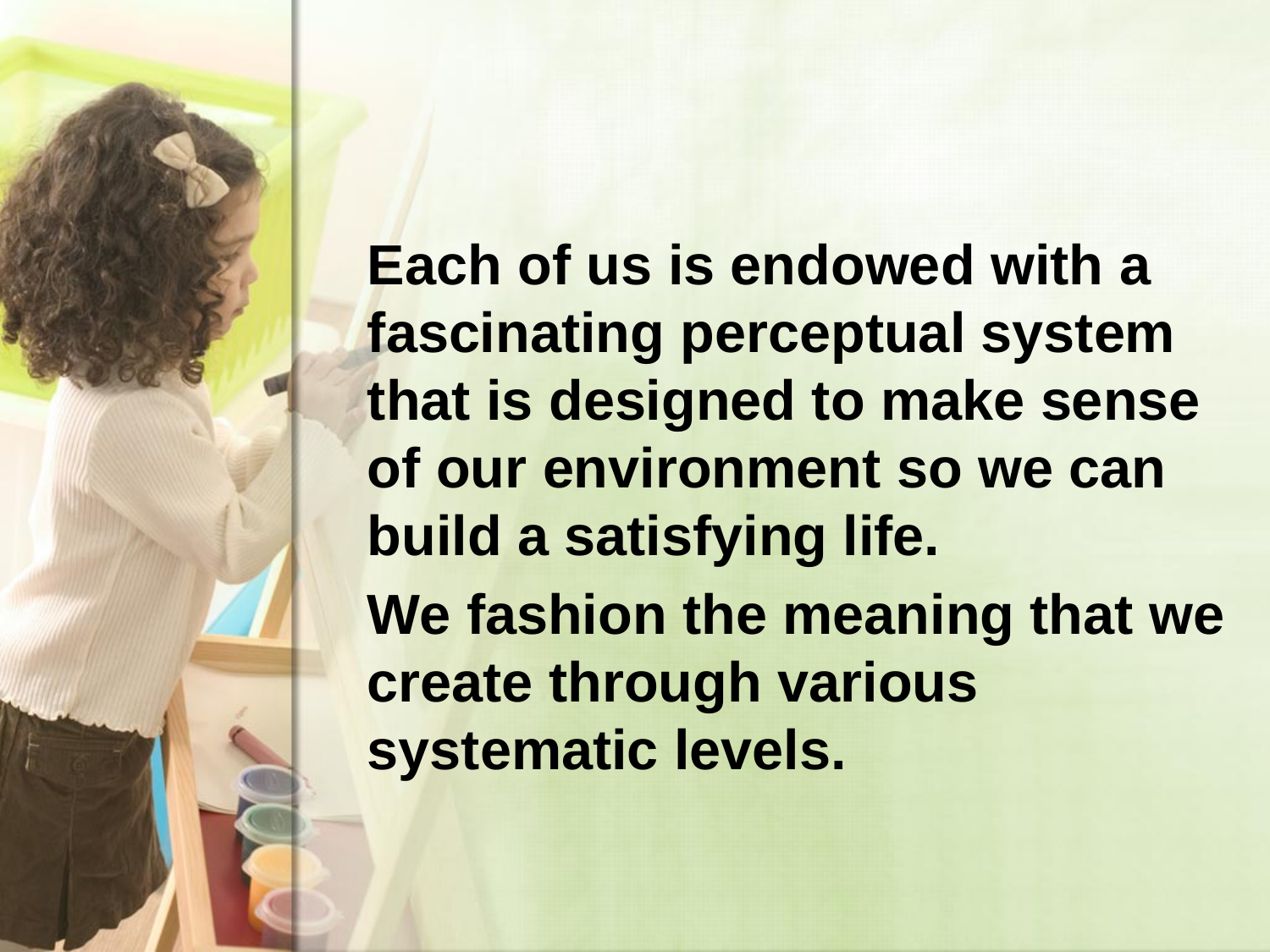

Each of us is endowed with a fascinating perceptual system that is designed to make sense of our environment so we can build a satisfying life.
	We fashion the meaning that we create through various systematic levels.